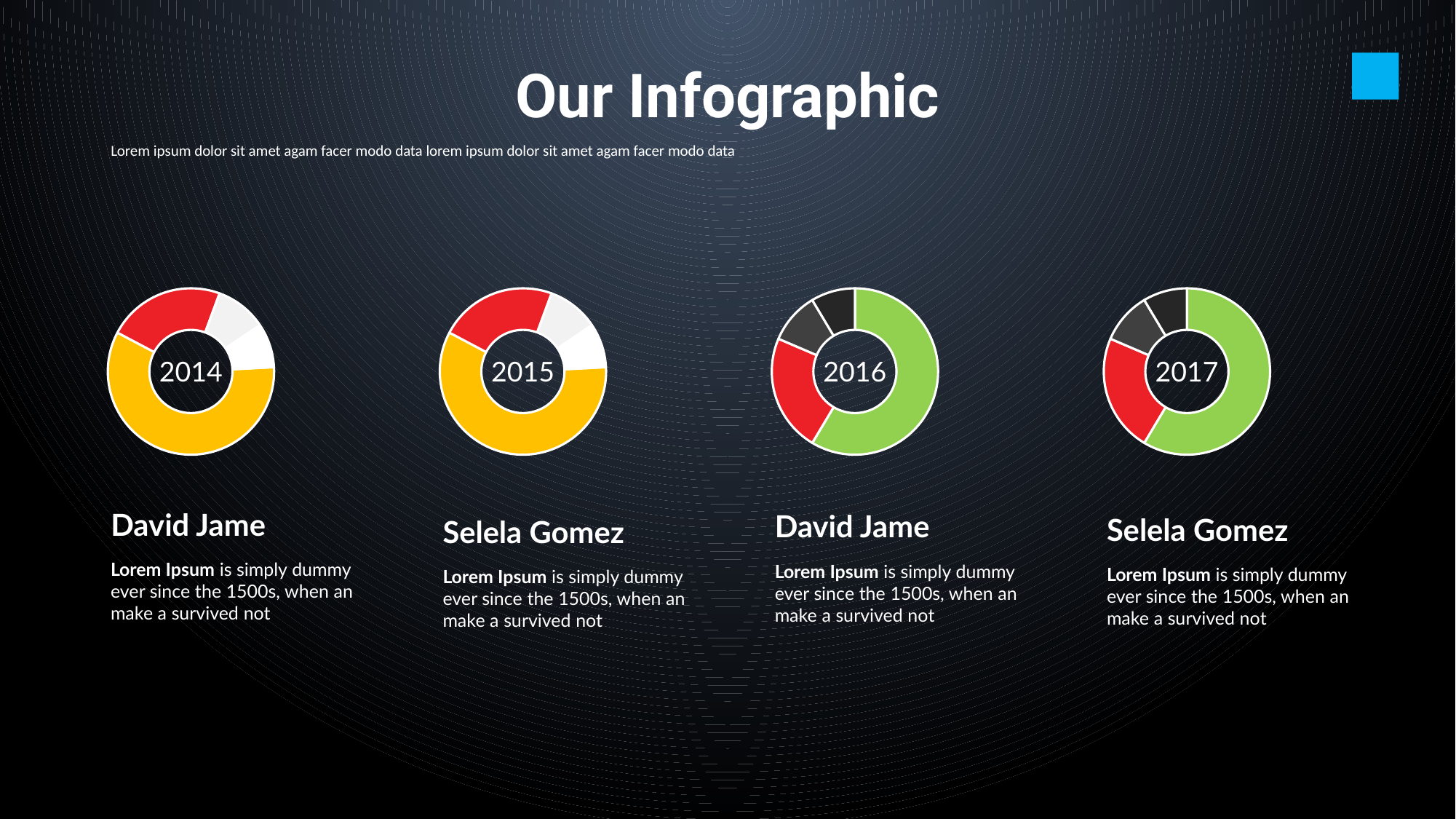

Our Infographic
8
Lorem ipsum dolor sit amet agam facer modo data lorem ipsum dolor sit amet agam facer modo data

### Chart

| Category | Sales |
|---|---|
| 1st Qtr | 8.2 |
| 2nd Qtr | 3.2 |
| 3rd Qtr | 1.4 |
| 4th Qtr | 1.2 |

### Chart

| Category | Sales |
|---|---|
| 1st Qtr | 8.2 |
| 2nd Qtr | 3.2 |
| 3rd Qtr | 1.4 |
| 4th Qtr | 1.2 |

### Chart

| Category | Sales |
|---|---|
| 1st Qtr | 8.2 |
| 2nd Qtr | 3.2 |
| 3rd Qtr | 1.4 |
| 4th Qtr | 1.2 |

### Chart

| Category | Sales |
|---|---|
| 1st Qtr | 8.2 |
| 2nd Qtr | 3.2 |
| 3rd Qtr | 1.4 |
| 4th Qtr | 1.2 |
2014
2015
2016
2017
David Jame
Lorem Ipsum is simply dummy ever since the 1500s, when an make a survived not
David Jame
Lorem Ipsum is simply dummy ever since the 1500s, when an make a survived not
Selela Gomez
Lorem Ipsum is simply dummy ever since the 1500s, when an make a survived not
Selela Gomez
Lorem Ipsum is simply dummy ever since the 1500s, when an make a survived not